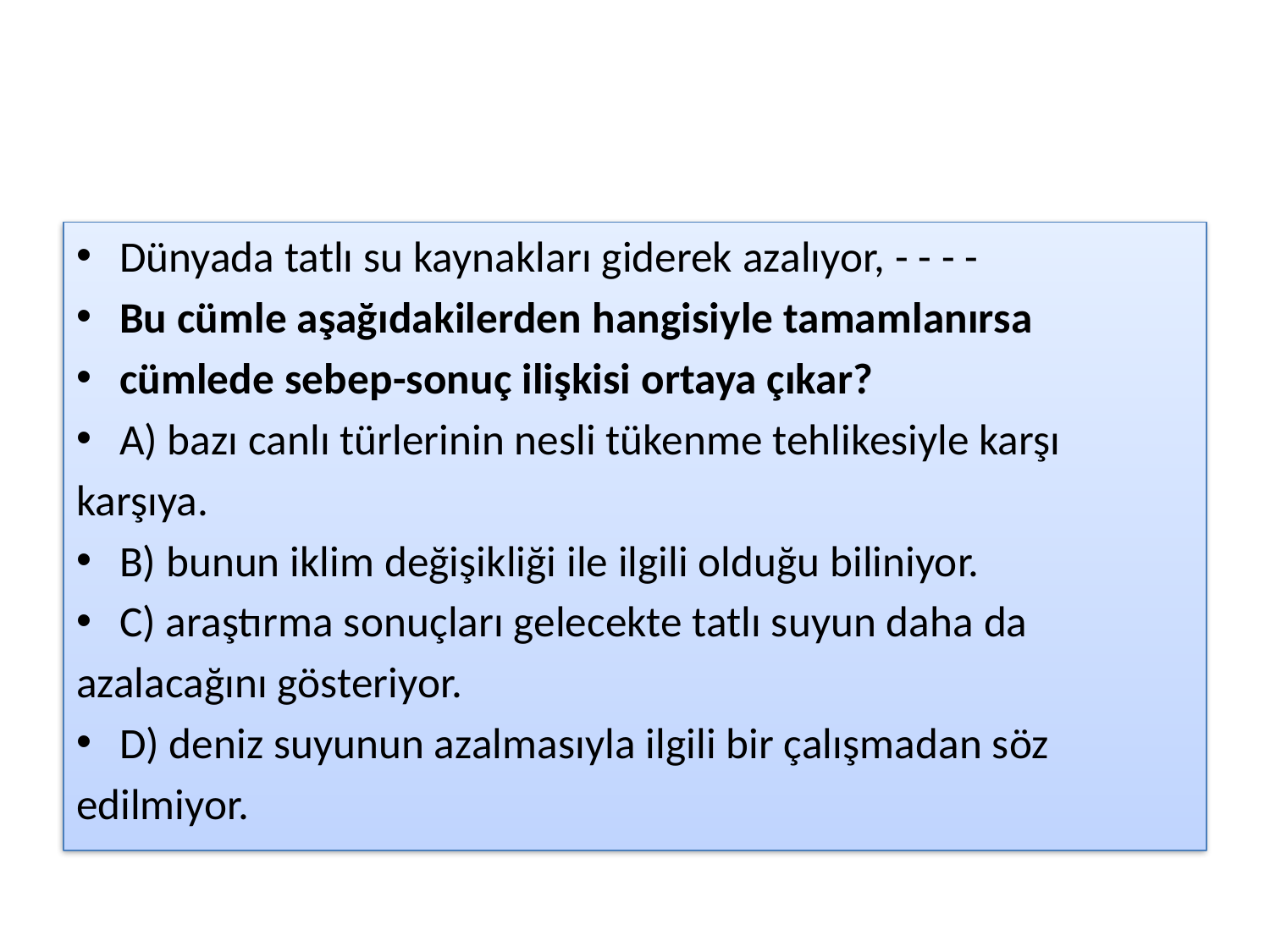

#
Dünyada tatlı su kaynakları giderek azalıyor, - - - -
Bu cümle aşağıdakilerden hangisiyle tamamlanırsa
cümlede sebep-sonuç ilişkisi ortaya çıkar?
A) bazı canlı türlerinin nesli tükenme tehlikesiyle karşı
karşıya.
B) bunun iklim değişikliği ile ilgili olduğu biliniyor.
C) araştırma sonuçları gelecekte tatlı suyun daha da
azalacağını gösteriyor.
D) deniz suyunun azalmasıyla ilgili bir çalışmadan söz
edilmiyor.